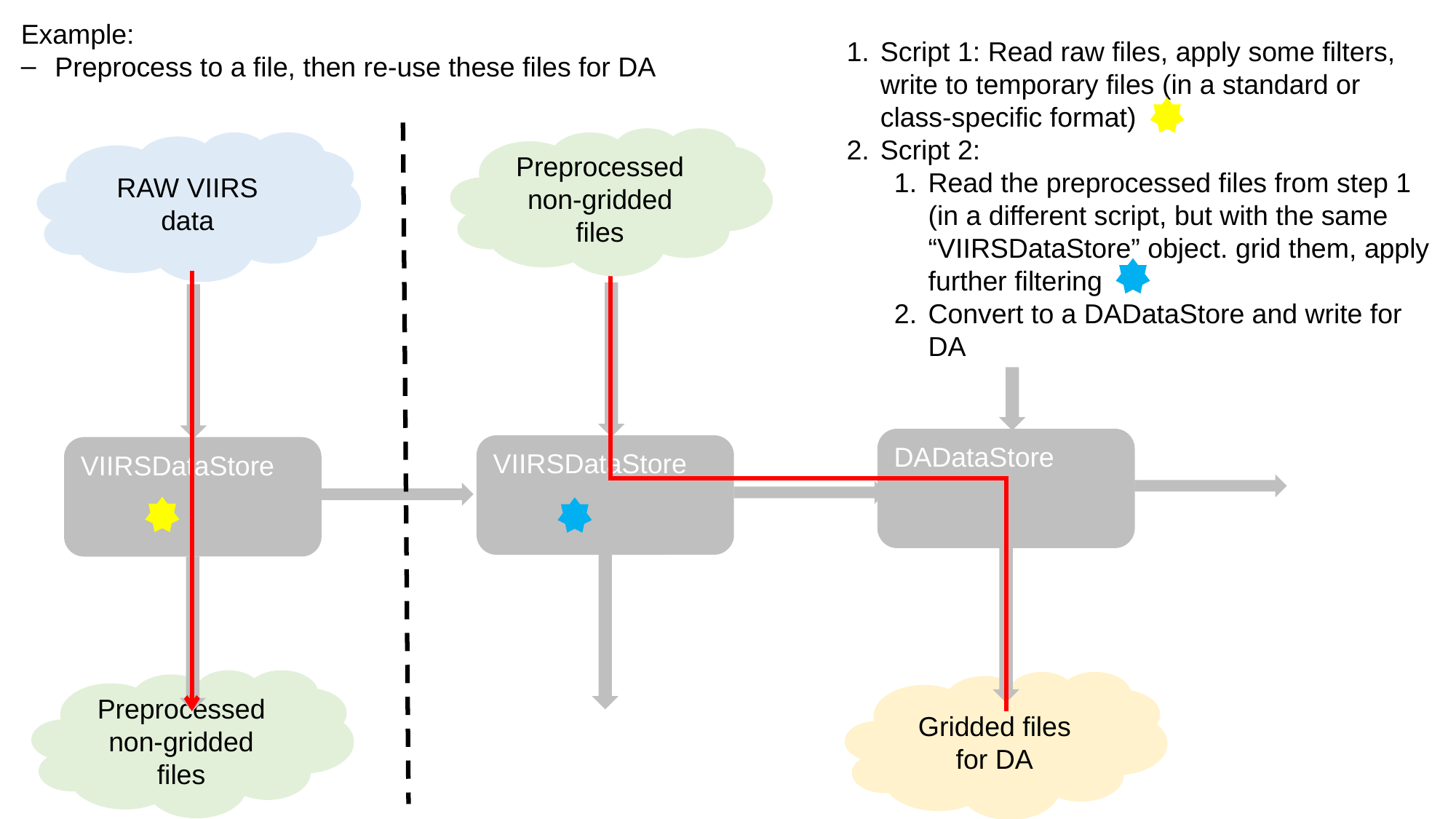

Example:
Preprocess to a file, then re-use these files for DA

Script 1: Read raw files, apply some filters, write to temporary files (in a standard or class-specific format)
Script 2:
Read the preprocessed files from step 1 (in a different script, but with the same “VIIRSDataStore” object. grid them, apply further filtering
Convert to a DADataStore and write for DA

Preprocessed non-gridded files
RAW VIIRS data

DADataStore

VIIRSDataStore

VIIRSDataStore

Preprocessed non-gridded files
Gridded files for DA